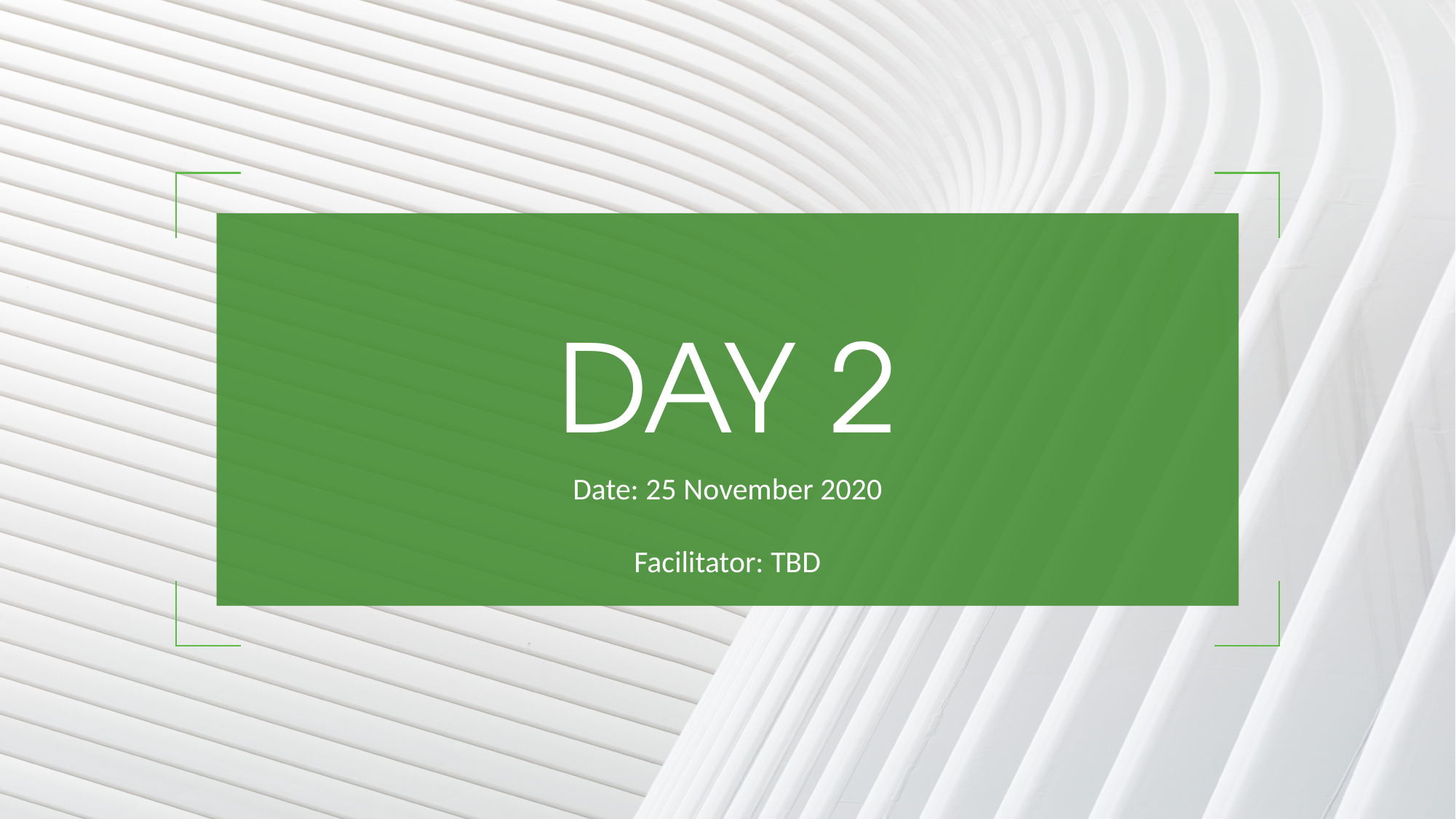

DAY 2
Date: 25 November 2020

Facilitator: TBD